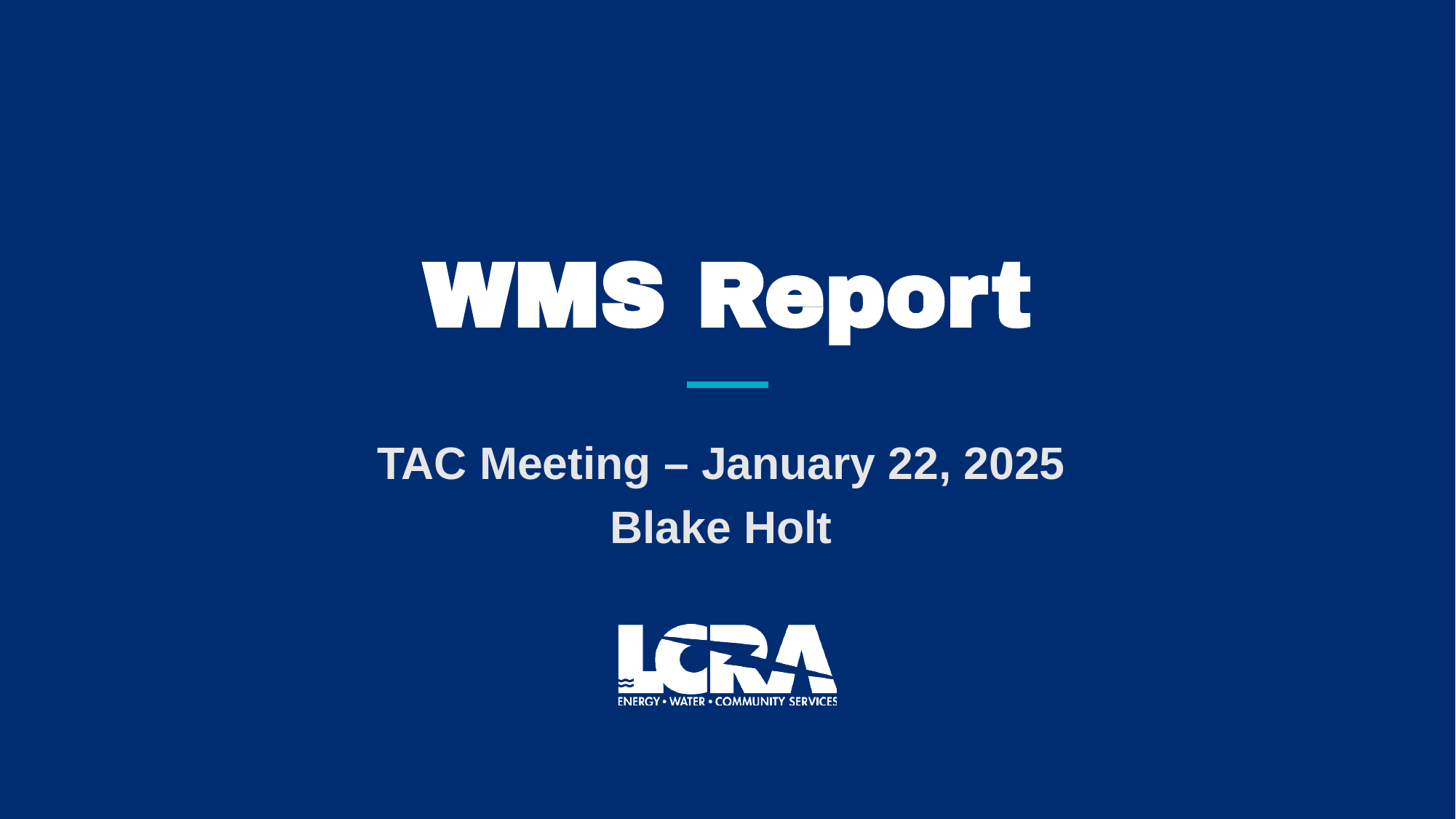

# WMS Report
TAC Meeting – January 22, 2025
Blake Holt